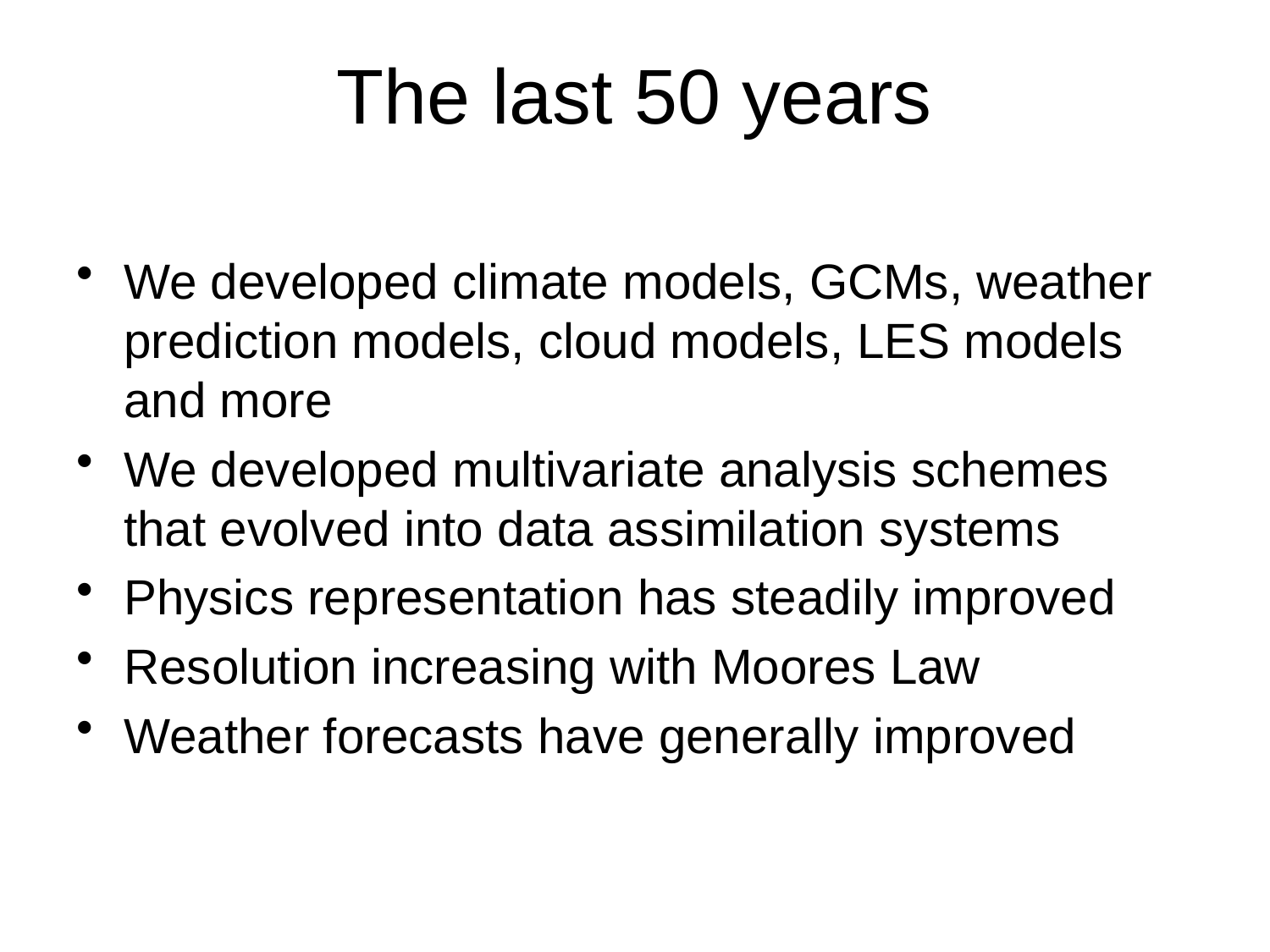

# The last 50 years
We developed climate models, GCMs, weather prediction models, cloud models, LES models and more
We developed multivariate analysis schemes that evolved into data assimilation systems
Physics representation has steadily improved
Resolution increasing with Moores Law
Weather forecasts have generally improved